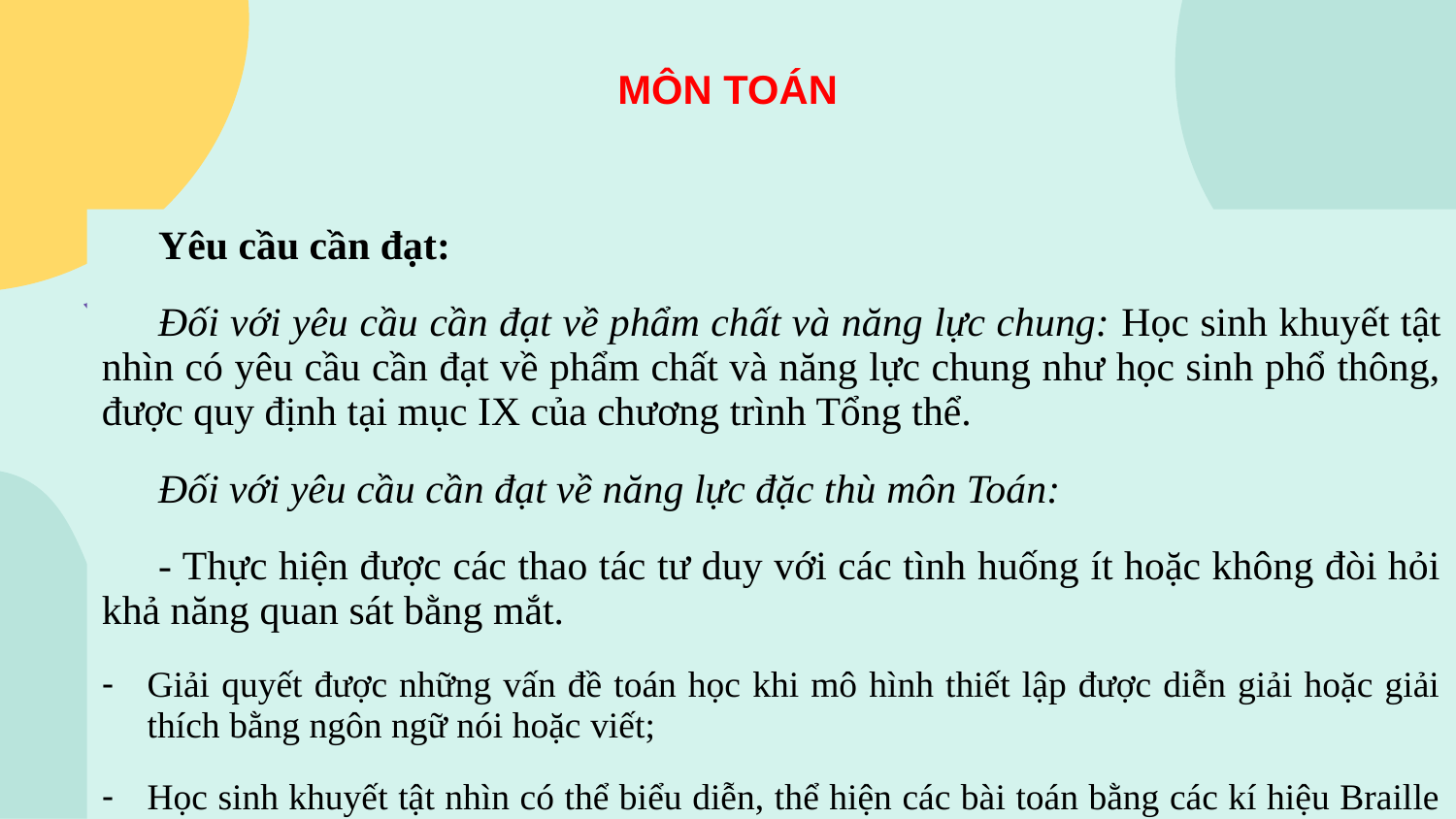

MÔN TOÁN
Yêu cầu cần đạt:
Đối với yêu cầu cần đạt về phẩm chất và năng lực chung: Học sinh khuyết tật nhìn có yêu cầu cần đạt về phẩm chất và năng lực chung như học sinh phổ thông, được quy định tại mục IX của chương trình Tổng thể.
Đối với yêu cầu cần đạt về năng lực đặc thù môn Toán:
- Thực hiện được các thao tác tư duy với các tình huống ít hoặc không đòi hỏi khả năng quan sát bằng mắt.
Giải quyết được những vấn đề toán học khi mô hình thiết lập được diễn giải hoặc giải thích bằng ngôn ngữ nói hoặc viết;
Học sinh khuyết tật nhìn có thể biểu diễn, thể hiện các bài toán bằng các kí hiệu Braille tương đương với các kí hiệu toán học của học sinh sáng.
Học sinh khuyết tật nhìn rèn luyện khả năng sử dụng những mô hình toán học, những đồ dùng học tập chuyên dụng cho các em để từ đó dễ dàng tiếp thu các kiến thức toán.